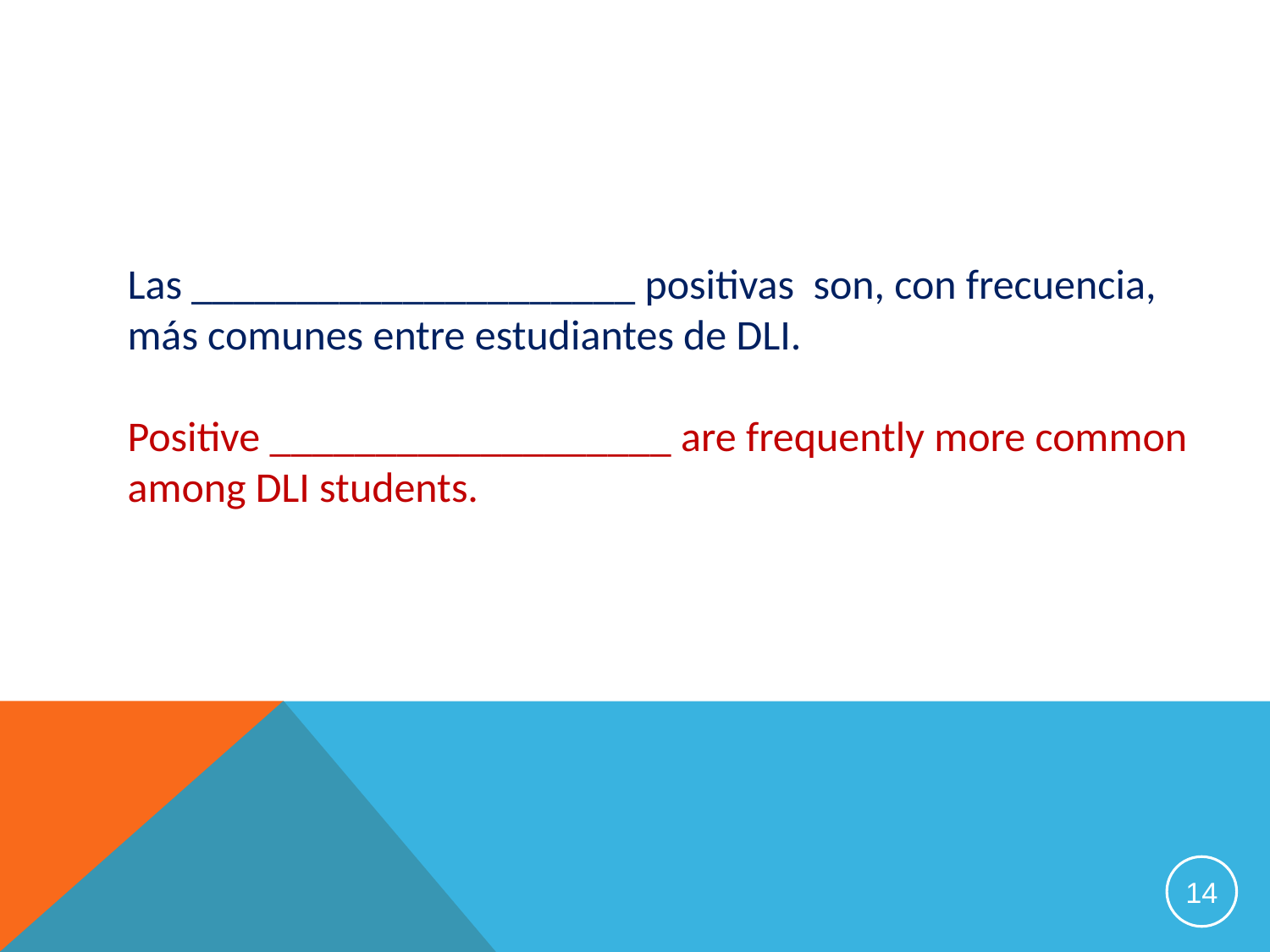

Las _____________________ positivas  son, con frecuencia, más comunes entre estudiantes de DLI.

Positive ___________________ are frequently more common among DLI students.

14